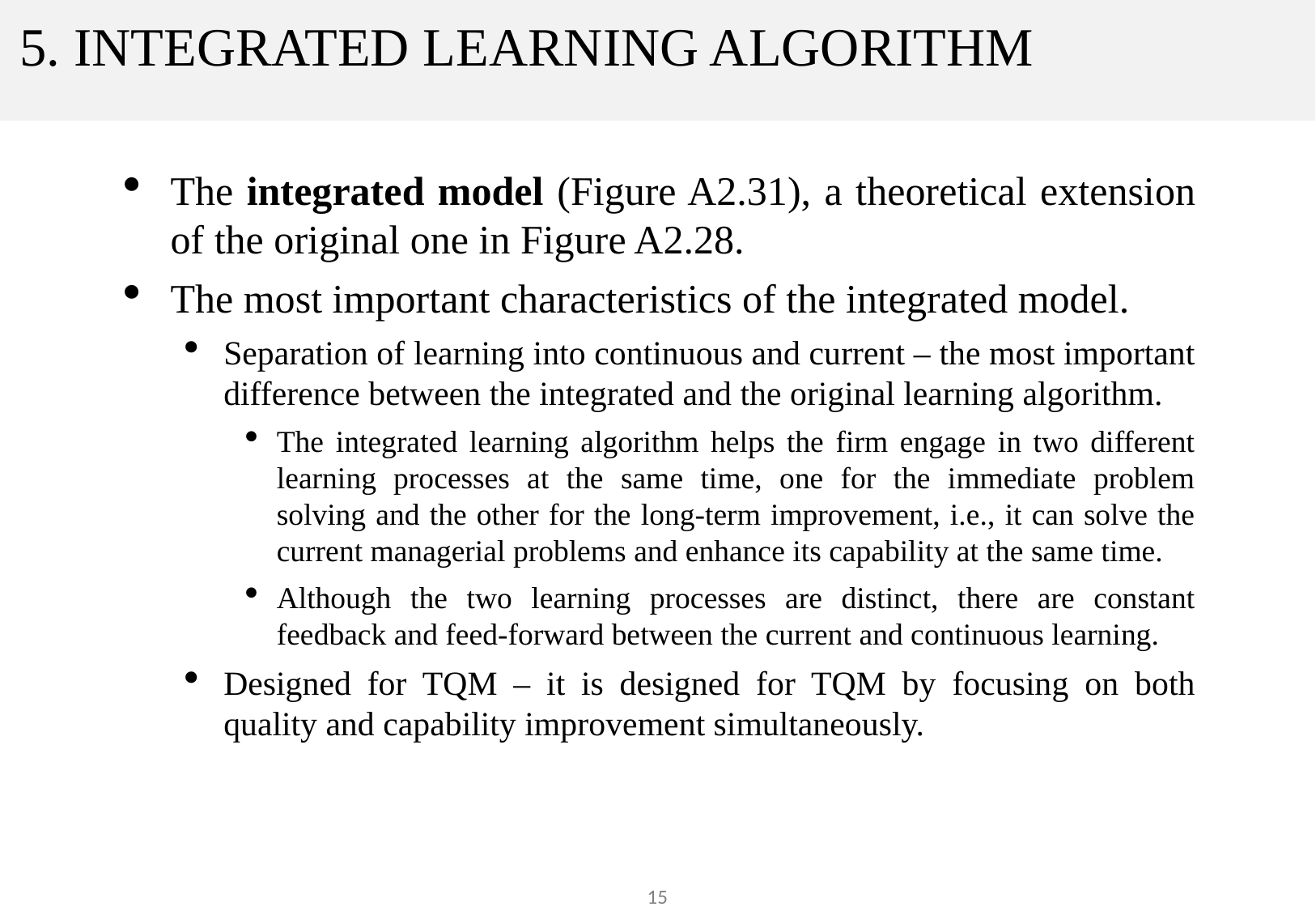

# 5. INTEGRATED LEARNING ALGORITHM
The integrated model (Figure A2.31), a theoretical extension of the original one in Figure A2.28.
The most important characteristics of the integrated model.
Separation of learning into continuous and current – the most important difference between the integrated and the original learning algorithm.
The integrated learning algorithm helps the firm engage in two different learning processes at the same time, one for the immediate problem solving and the other for the long-term improvement, i.e., it can solve the current managerial problems and enhance its capability at the same time.
Although the two learning processes are distinct, there are constant feedback and feed-forward between the current and continuous learning.
Designed for TQM – it is designed for TQM by focusing on both quality and capability improvement simultaneously.